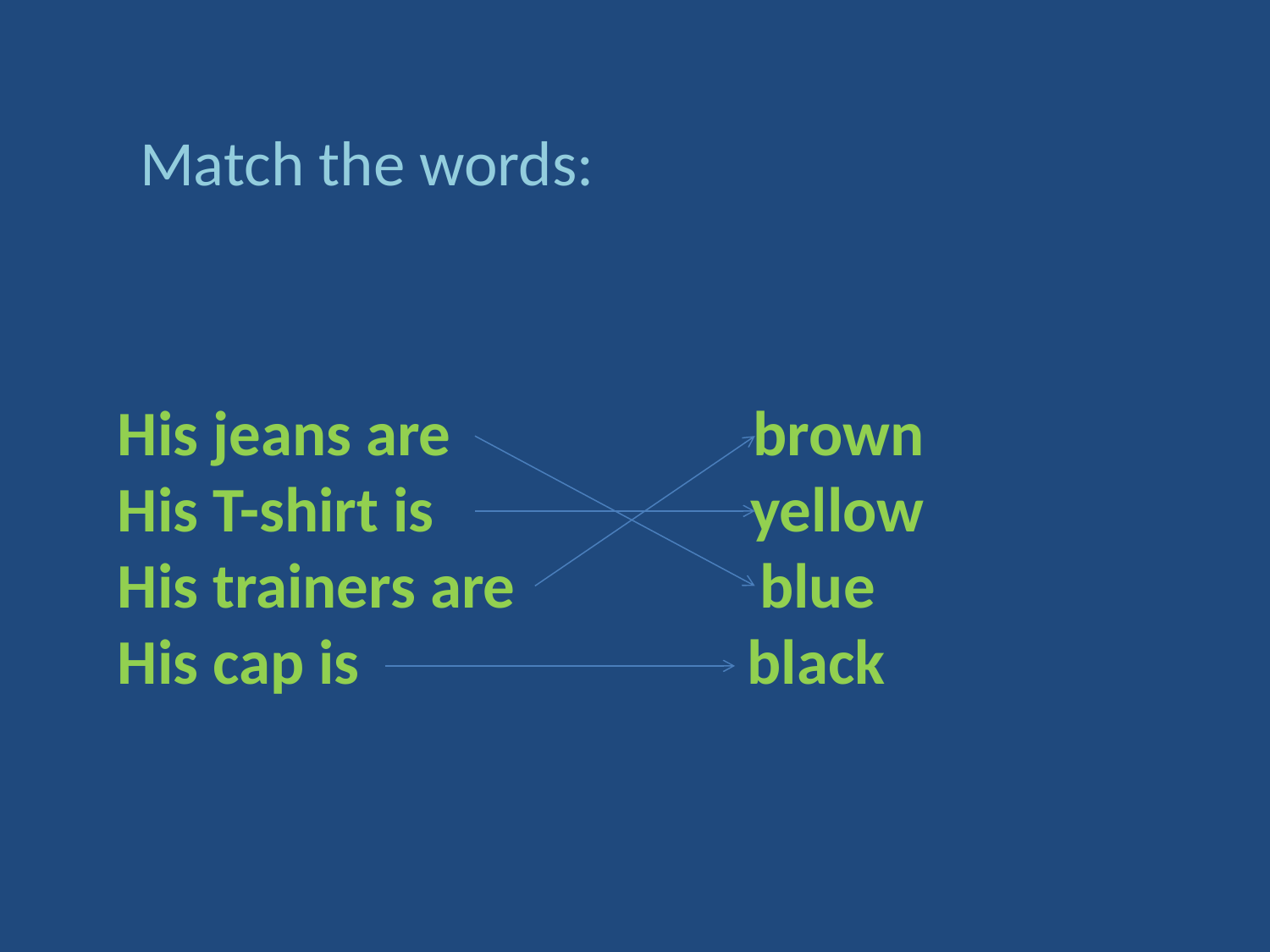

Match the words:
His jeans are                     brown
His T-shirt is                      yellow
His trainers are                 blue
His cap is                           black